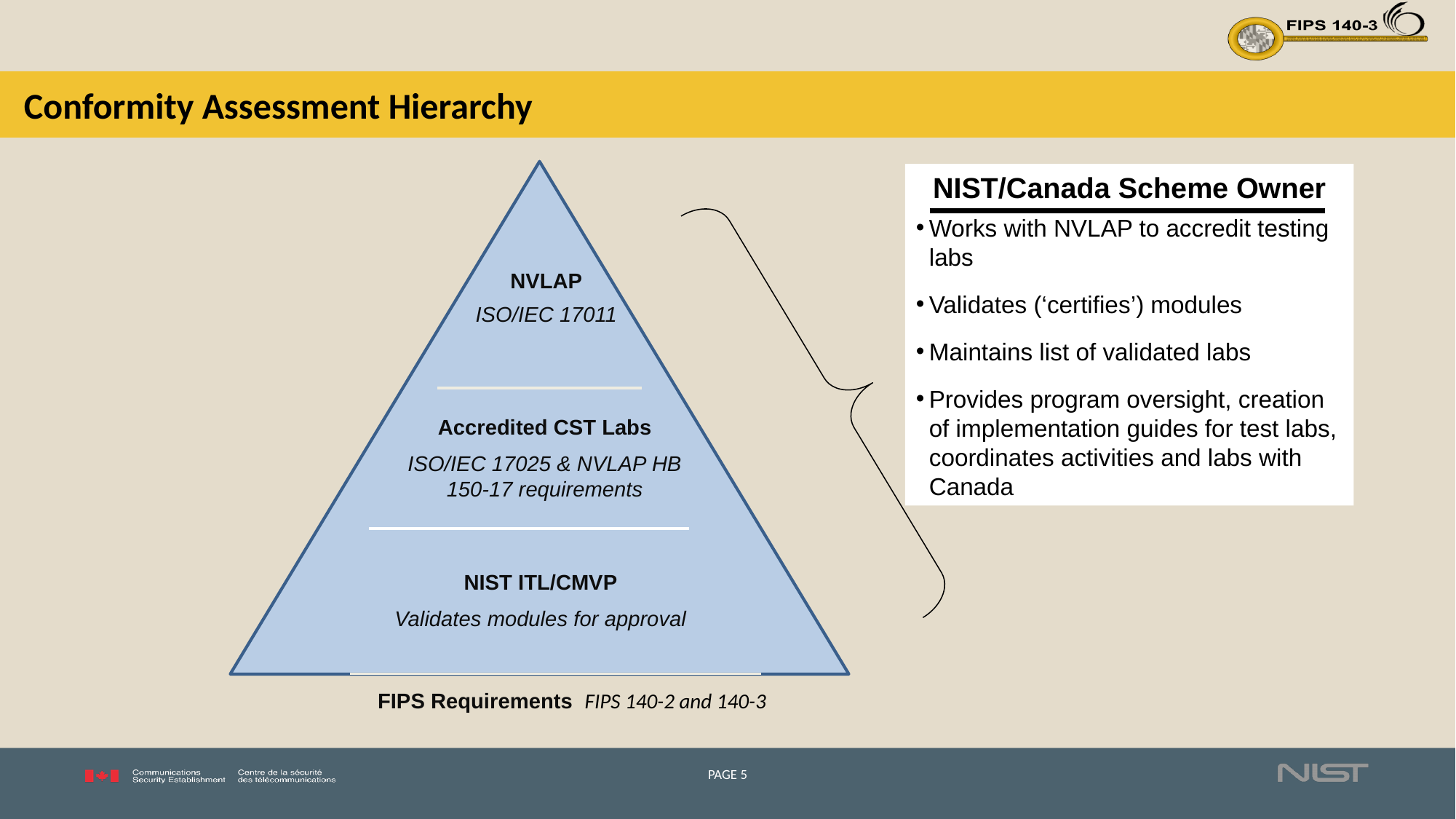

# Conformity Assessment Hierarchy

NIST/Canada Scheme Owner
Works with NVLAP to accredit testing labs
Validates (‘certifies’) modules
Maintains list of validated labs
Provides program oversight, creation of implementation guides for test labs, coordinates activities and labs with Canada
NVLAP
ISO/IEC 17011
Accredited CST Labs
ISO/IEC 17025 & NVLAP HB 150-17 requirements
NIST ITL/CMVP
Validates modules for approval
FIPS Requirements  FIPS 140-2 and 140-3